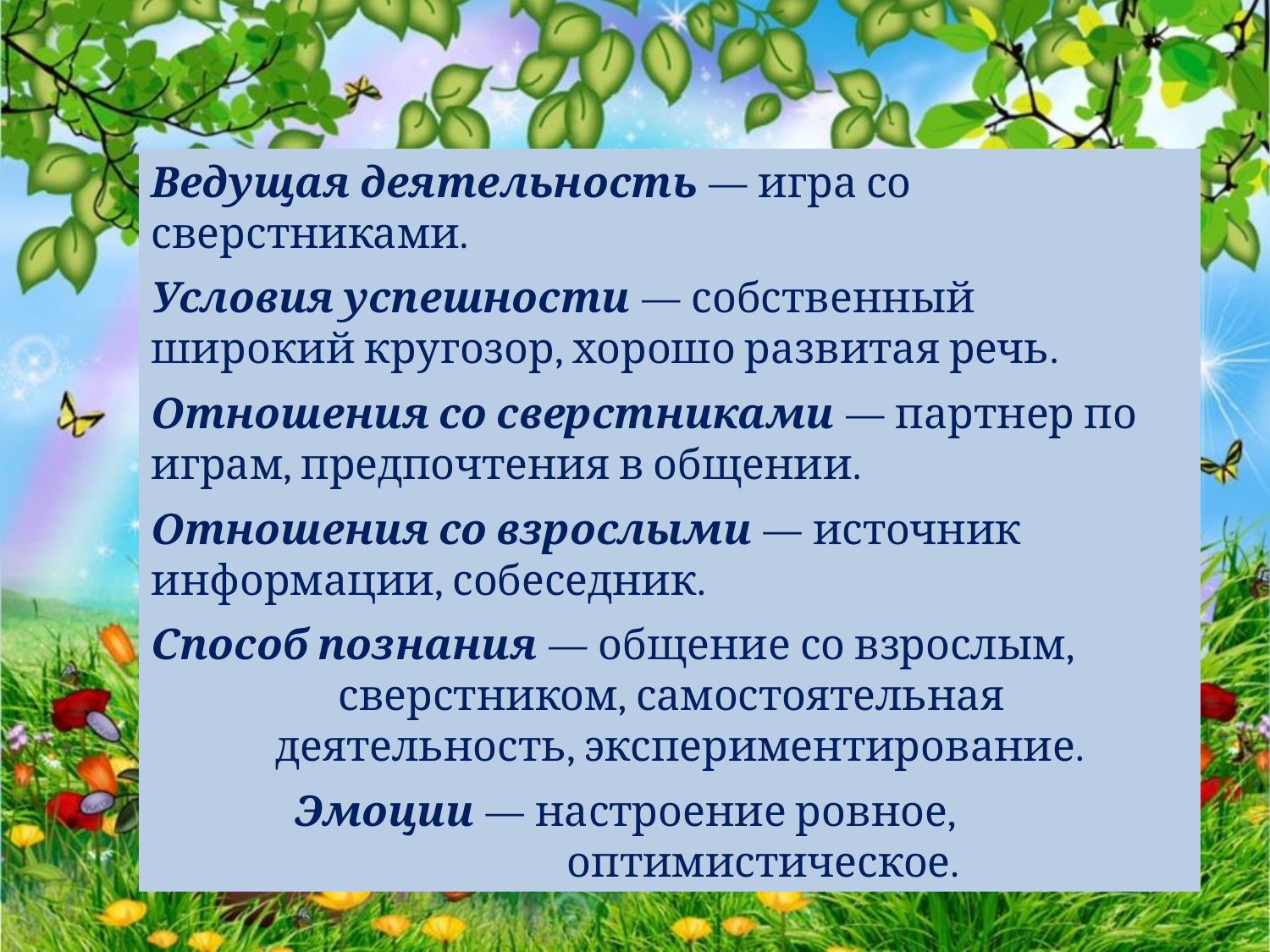

Ведущая деятельность — игра со сверстниками.
Условия успешности — собственный широкий кругозор, хорошо развитая речь.
Отношения со сверстниками — партнер по играм, предпочтения в общении.
Отношения со взрослыми — источник информации, собеседник.
Способ познания — общение со взрослым, 					сверстником, самостоятельная 					деятельность, экспериментирование.
		Эмоции — настроение ровное, 						     	оптимистическое.